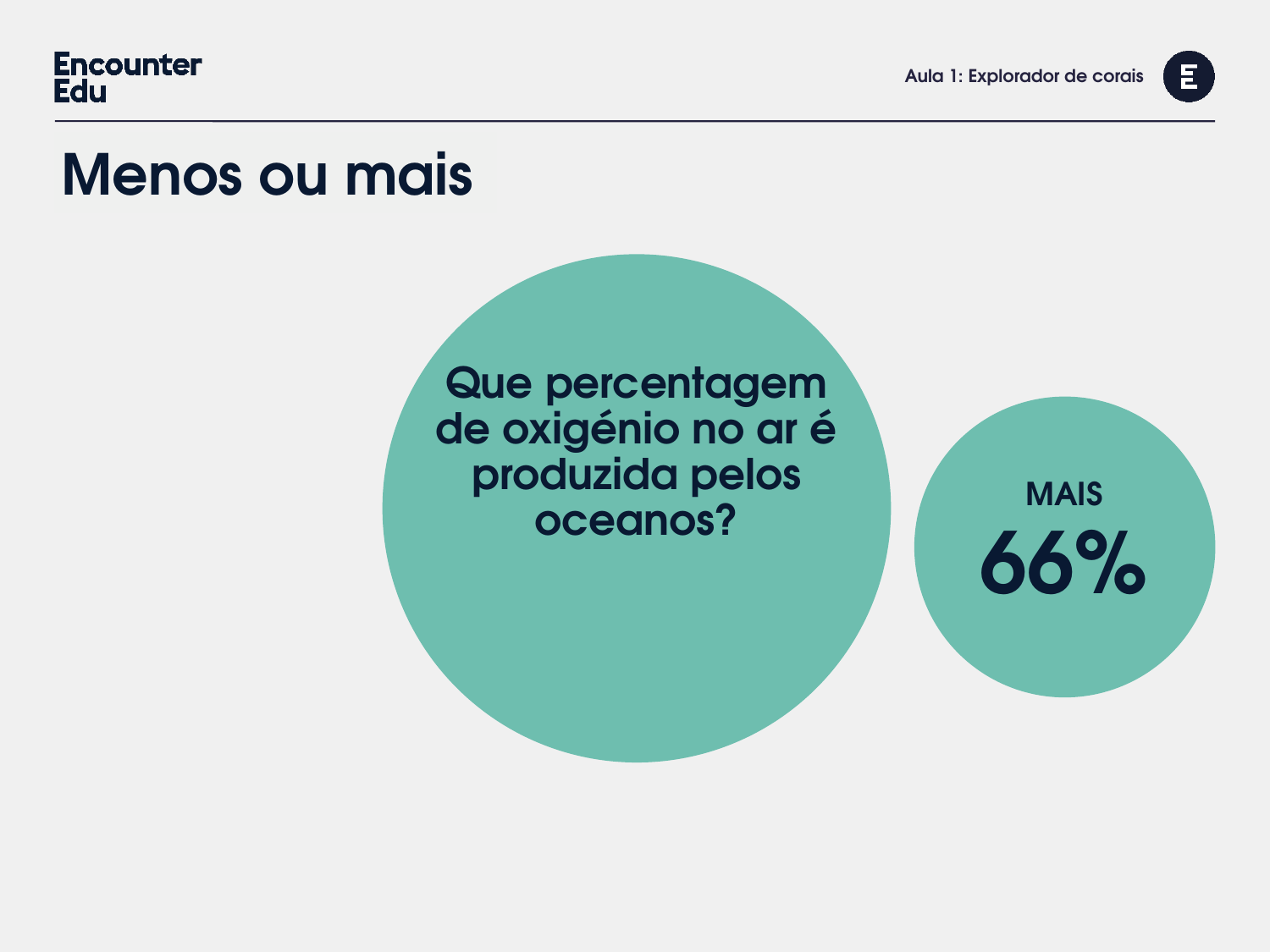

# Aula 1: Explorador de corais
Menos ou mais
Que percentagem de oxigénio no ar é produzida pelos oceanos?
MAIS

66%